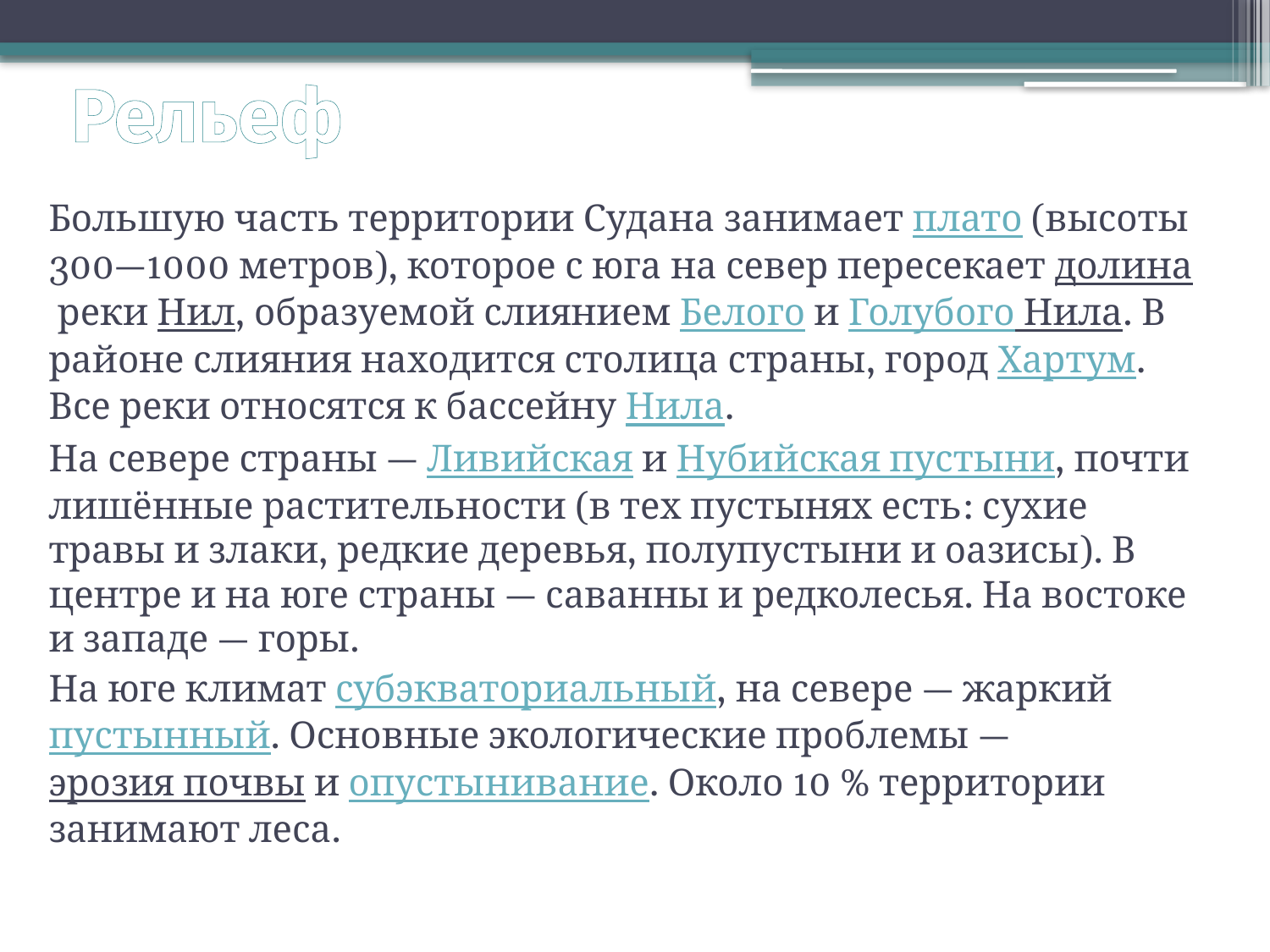

# Рельеф
Большую часть территории Судана занимает плато (высоты 300—1000 метров), которое с юга на север пересекает долина реки Нил, образуемой слиянием Белого и Голубого Нила. В районе слияния находится столица страны, город Хартум. Все реки относятся к бассейну Нила.
На севере страны — Ливийская и Нубийская пустыни, почти лишённые растительности (в тех пустынях есть: сухие травы и злаки, редкие деревья, полупустыни и оазисы). В центре и на юге страны — саванны и редколесья. На востоке и западе — горы.
На юге климат субэкваториальный, на севере — жаркий пустынный. Основные экологические проблемы — эрозия почвы и опустынивание. Около 10 % территории занимают леса.